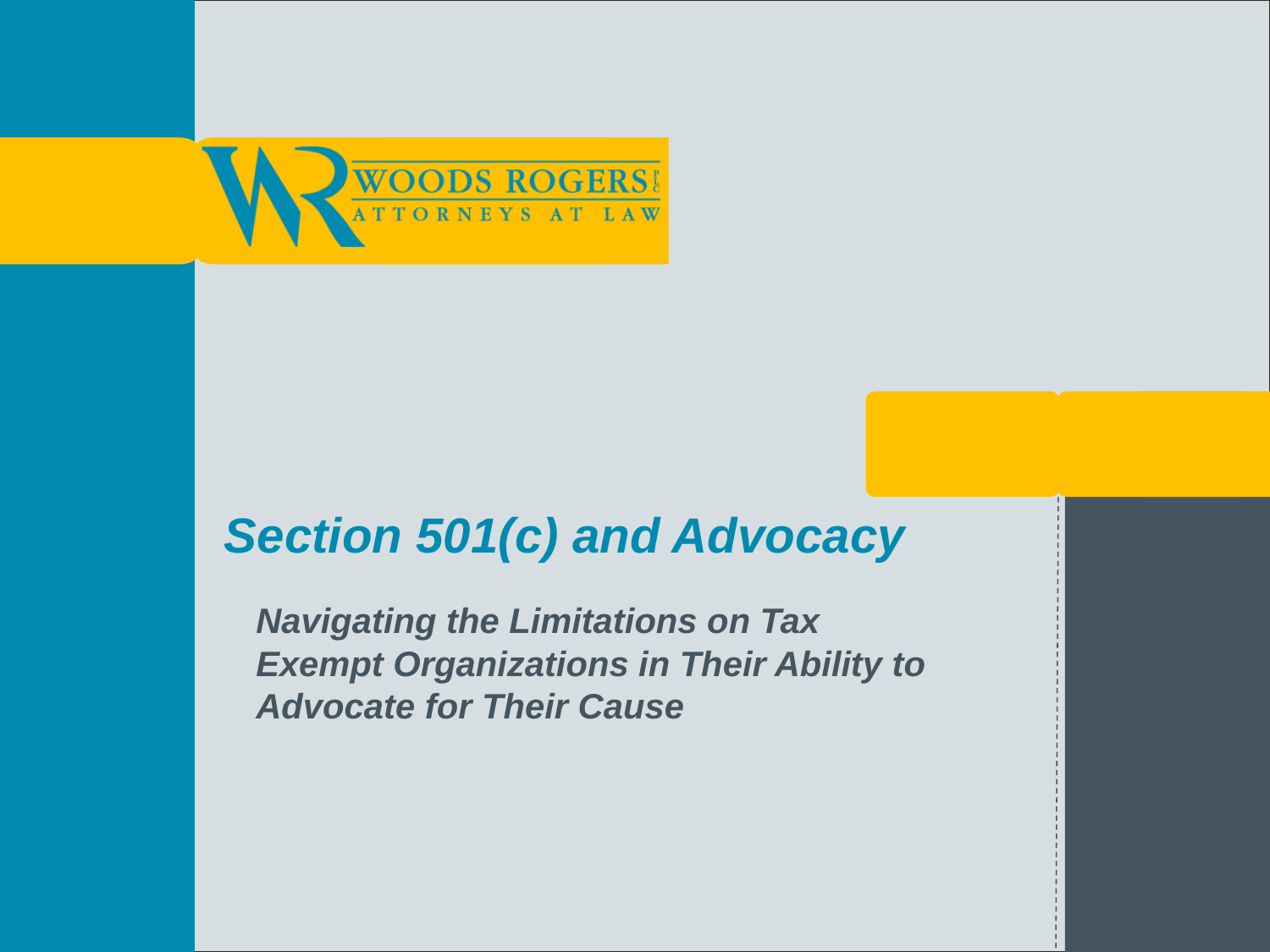

# Section 501(c) and Advocacy
Navigating the Limitations on Tax Exempt Organizations in Their Ability to Advocate for Their Cause